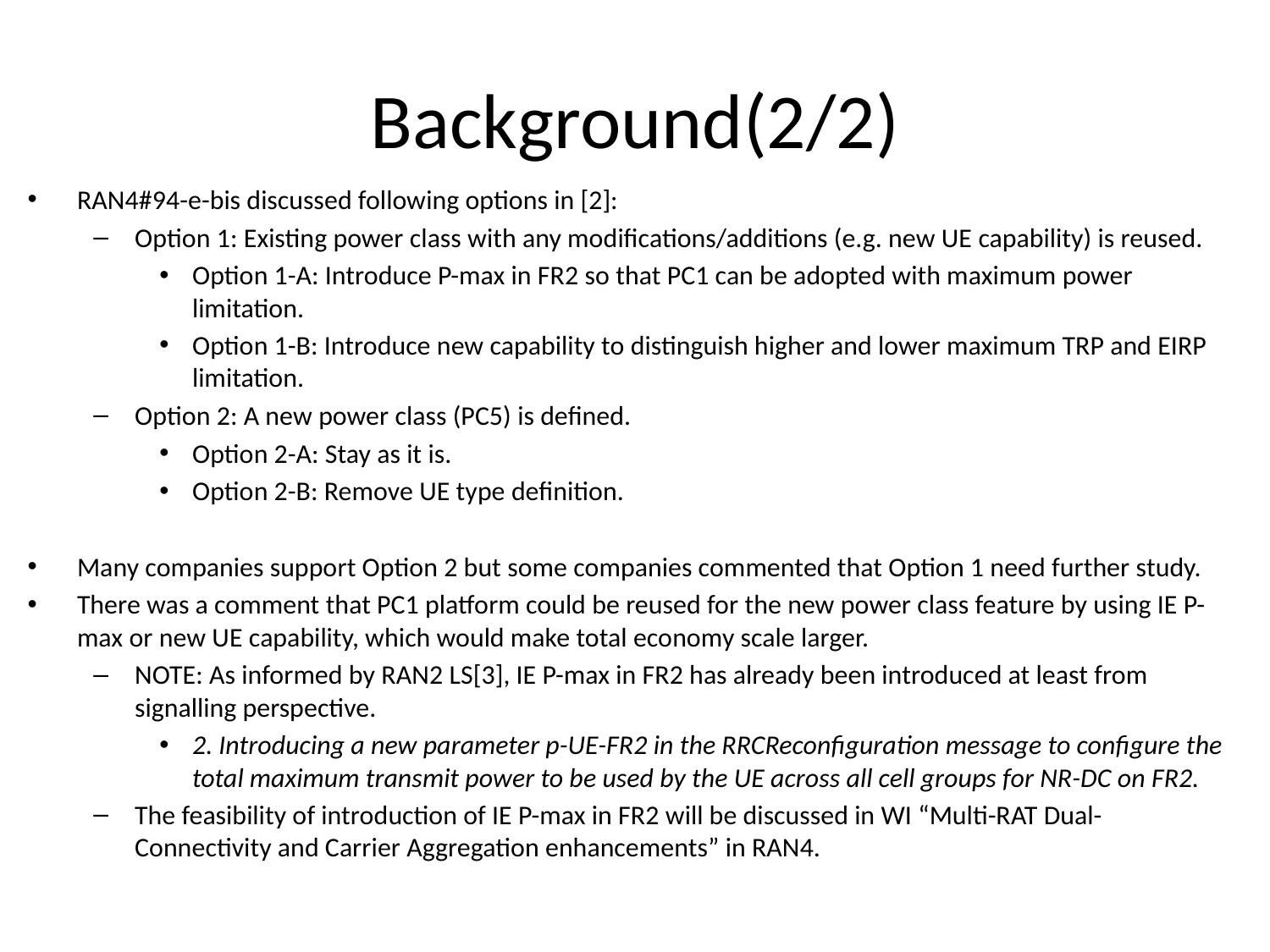

# Background(2/2)
RAN4#94-e-bis discussed following options in [2]:
Option 1: Existing power class with any modifications/additions (e.g. new UE capability) is reused.
Option 1-A: Introduce P-max in FR2 so that PC1 can be adopted with maximum power limitation.
Option 1-B: Introduce new capability to distinguish higher and lower maximum TRP and EIRP limitation.
Option 2: A new power class (PC5) is defined.
Option 2-A: Stay as it is.
Option 2-B: Remove UE type definition.

Many companies support Option 2 but some companies commented that Option 1 need further study.
There was a comment that PC1 platform could be reused for the new power class feature by using IE P-max or new UE capability, which would make total economy scale larger.
NOTE: As informed by RAN2 LS[3], IE P-max in FR2 has already been introduced at least from signalling perspective.
2. Introducing a new parameter p-UE-FR2 in the RRCReconfiguration message to configure the total maximum transmit power to be used by the UE across all cell groups for NR-DC on FR2.
The feasibility of introduction of IE P-max in FR2 will be discussed in WI “Multi-RAT Dual-Connectivity and Carrier Aggregation enhancements” in RAN4.